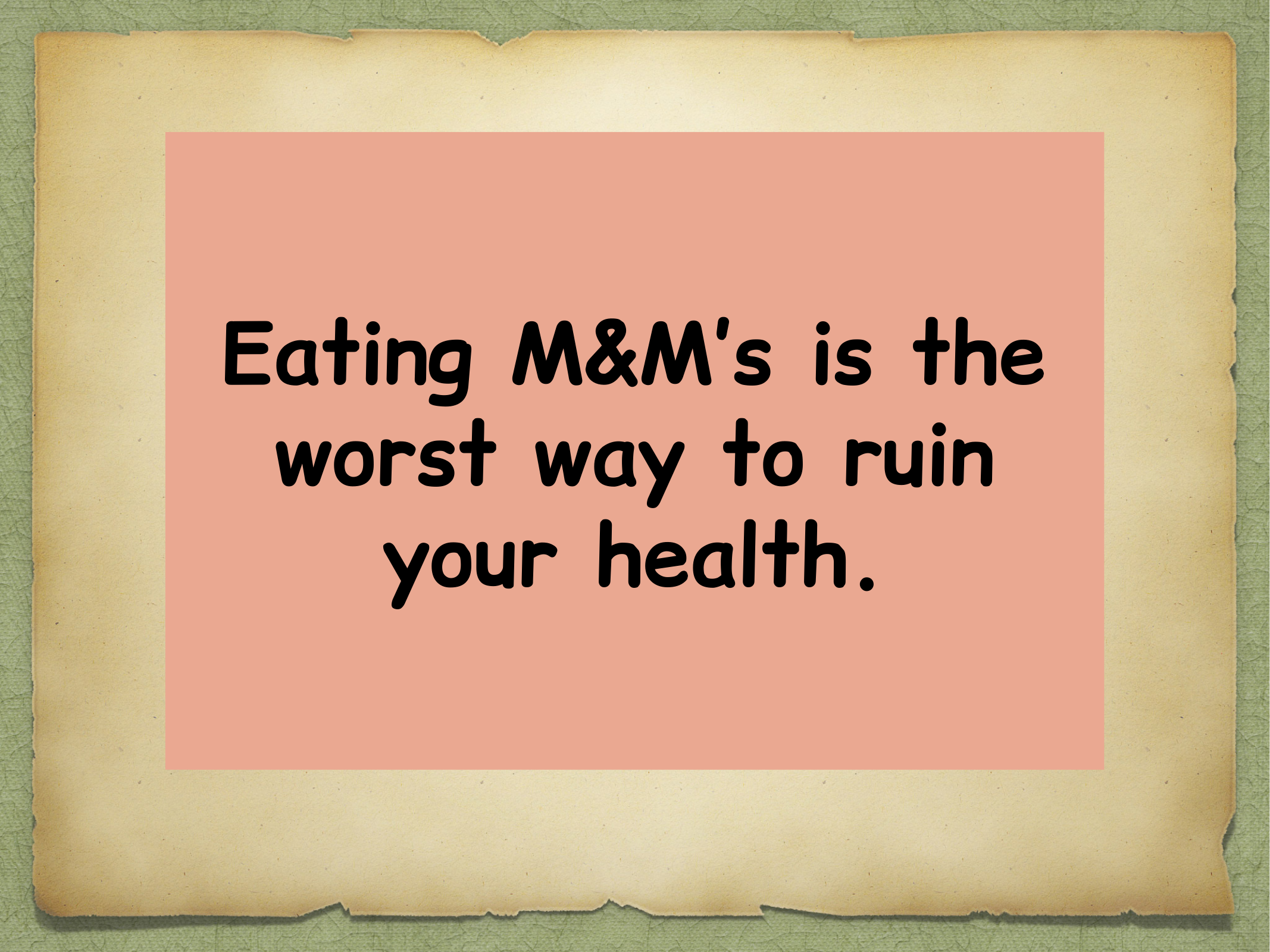

Eating M&M’s is the worst way to ruin your health.